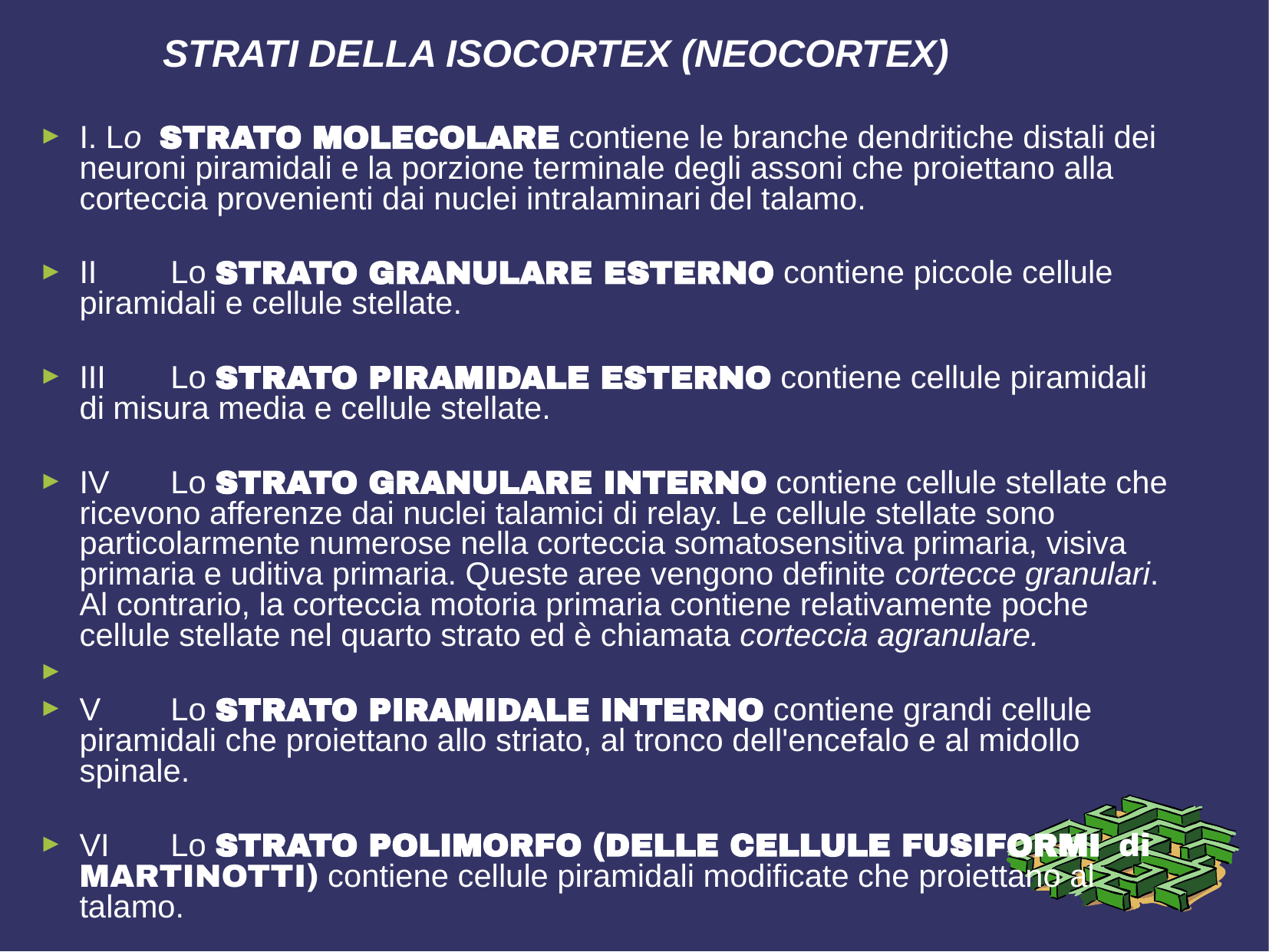

# STRATI DELLA ISOCORTEX (NEOCORTEX)
I. Lo  STRATO MOLECOLARE contiene le branche dendritiche distali dei neuroni piramidali e la porzione terminale degli assoni che proiettano alla corteccia provenienti dai nuclei intralaminari del talamo.

II	Lo STRATO GRANULARE ESTERNO contiene piccole cellule piramidali e cellule stellate.

III	Lo STRATO PIRAMIDALE ESTERNO contiene cellule piramidali di misura media e cellule stellate.

IV	Lo STRATO GRANULARE INTERNO contiene cellule stellate che ricevono afferenze dai nuclei talamici di relay. Le cellule stellate sono particolarmente numerose nella corteccia somatosensitiva primaria, visiva primaria e uditiva primaria. Queste aree vengono definite cortecce granulari. Al contrario, la corteccia motoria primaria contiene relativamente poche cellule stellate nel quarto strato ed è chiamata corteccia agranulare.

V	Lo STRATO PIRAMIDALE INTERNO contiene grandi cellule piramidali che proiettano allo striato, al tronco dell'encefalo e al midollo spinale.

VI	Lo STRATO POLIMORFO (DELLE CELLULE FUSIFORMI  di MARTINOTTI) contiene cellule piramidali modificate che proiettano al talamo.